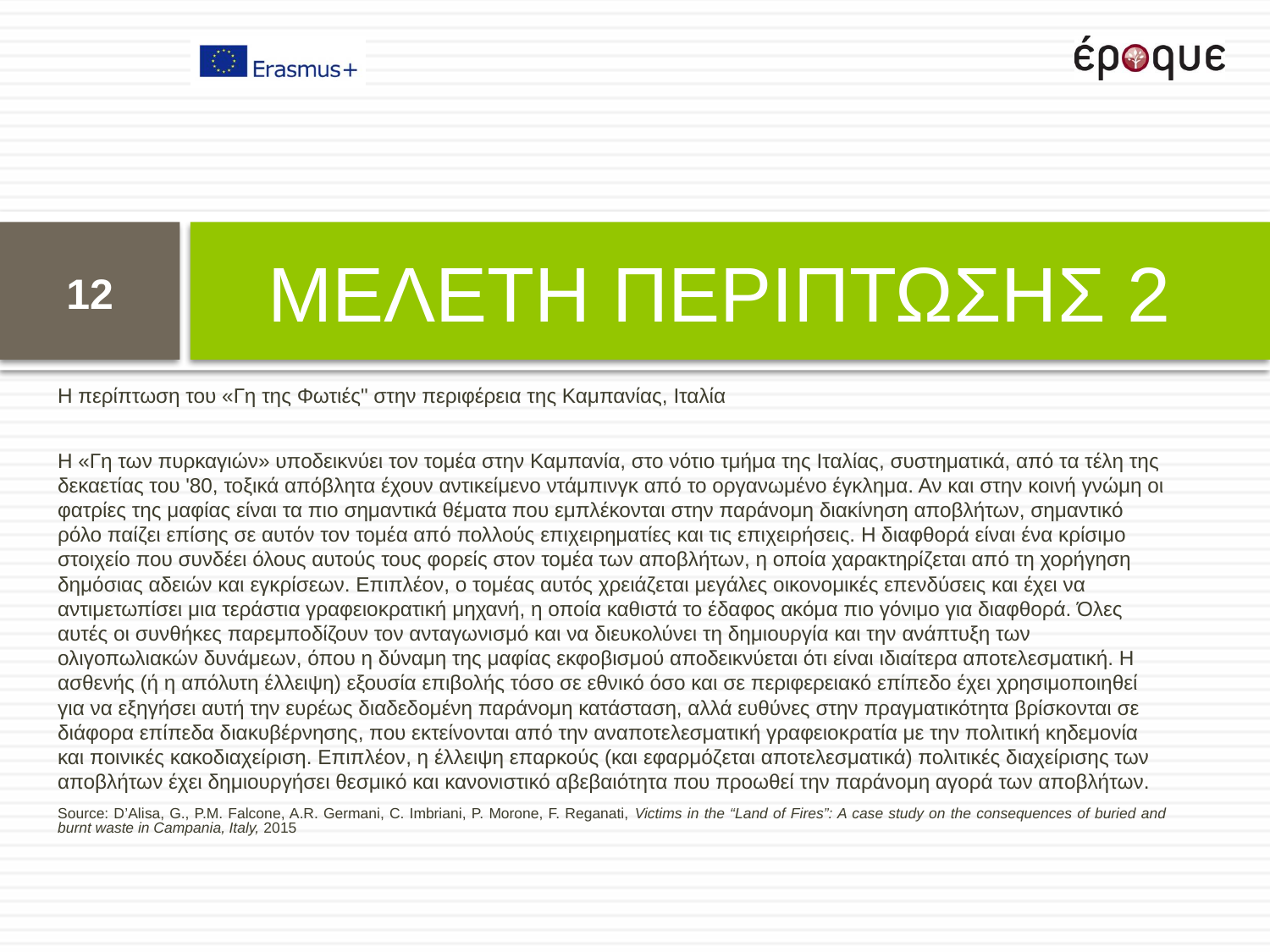

ΜΕΛΕΤΗ ΠΕΡΙΠΤΩΣΗΣ 2
12
Η περίπτωση του «Γη της Φωτιές" στην περιφέρεια της Καμπανίας, Ιταλία

Η «Γη των πυρκαγιών» υποδεικνύει τον τομέα στην Καμπανία, στο νότιο τμήμα της Ιταλίας, συστηματικά, από τα τέλη της δεκαετίας του '80, τοξικά απόβλητα έχουν αντικείμενο ντάμπινγκ από το οργανωμένο έγκλημα. Αν και στην κοινή γνώμη οι φατρίες της μαφίας είναι τα πιο σημαντικά θέματα που εμπλέκονται στην παράνομη διακίνηση αποβλήτων, σημαντικό ρόλο παίζει επίσης σε αυτόν τον τομέα από πολλούς επιχειρηματίες και τις επιχειρήσεις. Η διαφθορά είναι ένα κρίσιμο στοιχείο που συνδέει όλους αυτούς τους φορείς στον τομέα των αποβλήτων, η οποία χαρακτηρίζεται από τη χορήγηση δημόσιας αδειών και εγκρίσεων. Επιπλέον, ο τομέας αυτός χρειάζεται μεγάλες οικονομικές επενδύσεις και έχει να αντιμετωπίσει μια τεράστια γραφειοκρατική μηχανή, η οποία καθιστά το έδαφος ακόμα πιο γόνιμο για διαφθορά. Όλες αυτές οι συνθήκες παρεμποδίζουν τον ανταγωνισμό και να διευκολύνει τη δημιουργία και την ανάπτυξη των ολιγοπωλιακών δυνάμεων, όπου η δύναμη της μαφίας εκφοβισμού αποδεικνύεται ότι είναι ιδιαίτερα αποτελεσματική. Η ασθενής (ή η απόλυτη έλλειψη) εξουσία επιβολής τόσο σε εθνικό όσο και σε περιφερειακό επίπεδο έχει χρησιμοποιηθεί για να εξηγήσει αυτή την ευρέως διαδεδομένη παράνομη κατάσταση, αλλά ευθύνες στην πραγματικότητα βρίσκονται σε διάφορα επίπεδα διακυβέρνησης, που εκτείνονται από την αναποτελεσματική γραφειοκρατία με την πολιτική κηδεμονία και ποινικές κακοδιαχείριση. Επιπλέον, η έλλειψη επαρκούς (και εφαρμόζεται αποτελεσματικά) πολιτικές διαχείρισης των αποβλήτων έχει δημιουργήσει θεσμικό και κανονιστικό αβεβαιότητα που προωθεί την παράνομη αγορά των αποβλήτων.

Source: D’Alisa, G., P.M. Falcone, A.R. Germani, C. Imbriani, P. Morone, F. Reganati, Victims in the “Land of Fires”: A case study on the consequences of buried and burnt waste in Campania, Italy, 2015